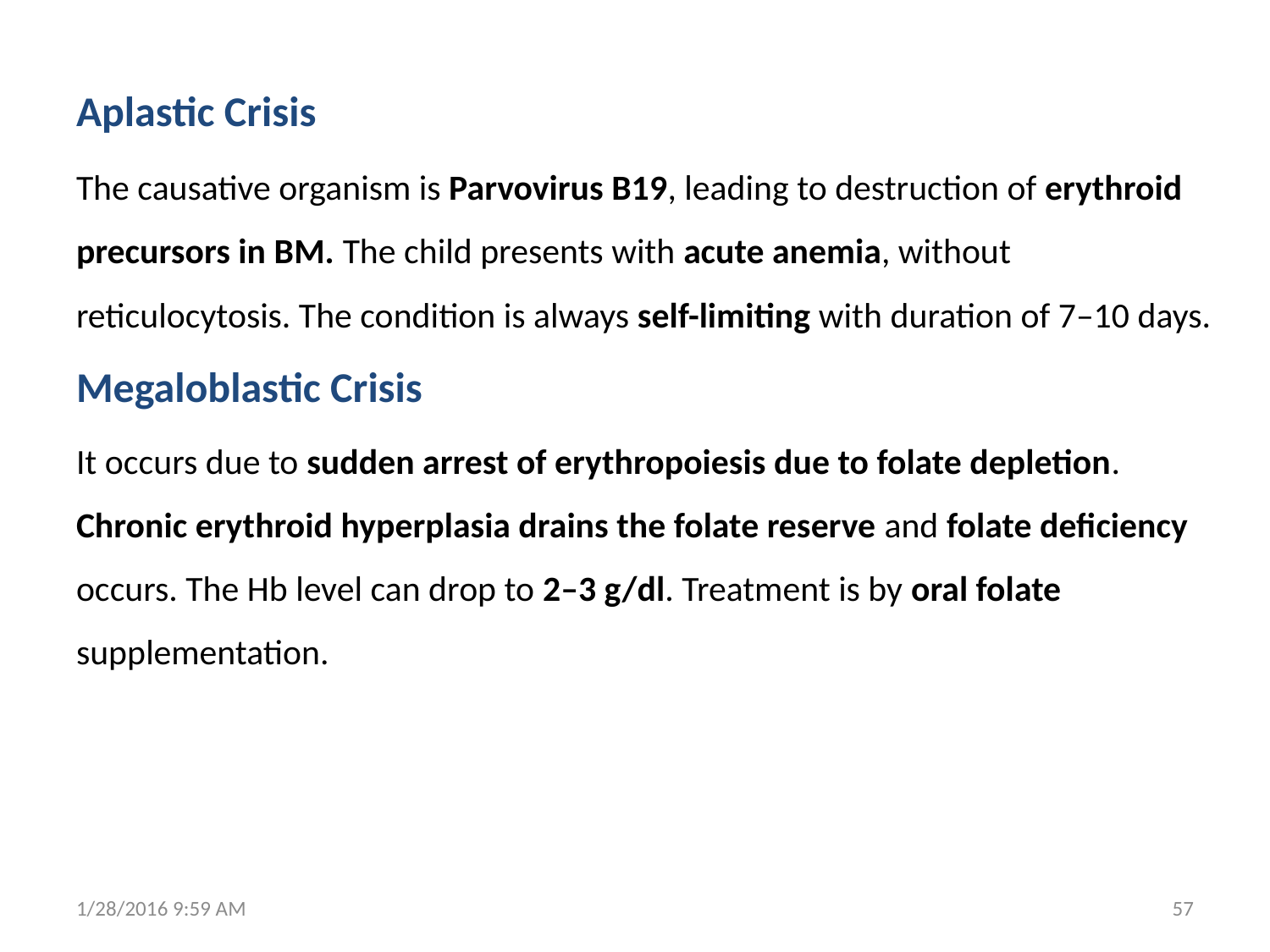

Aplastic Crisis
The causative organism is Parvovirus B19, leading to destruction of erythroid precursors in BM. The child presents with acute anemia, without reticulocytosis. The condition is always self-limiting with duration of 7–10 days. Megaloblastic Crisis
It occurs due to sudden arrest of erythropoiesis due to folate depletion. Chronic erythroid hyperplasia drains the folate reserve and folate deficiency occurs. The Hb level can drop to 2–3 g/dl. Treatment is by oral folate supplementation.
1/28/2016 9:59 AM
57